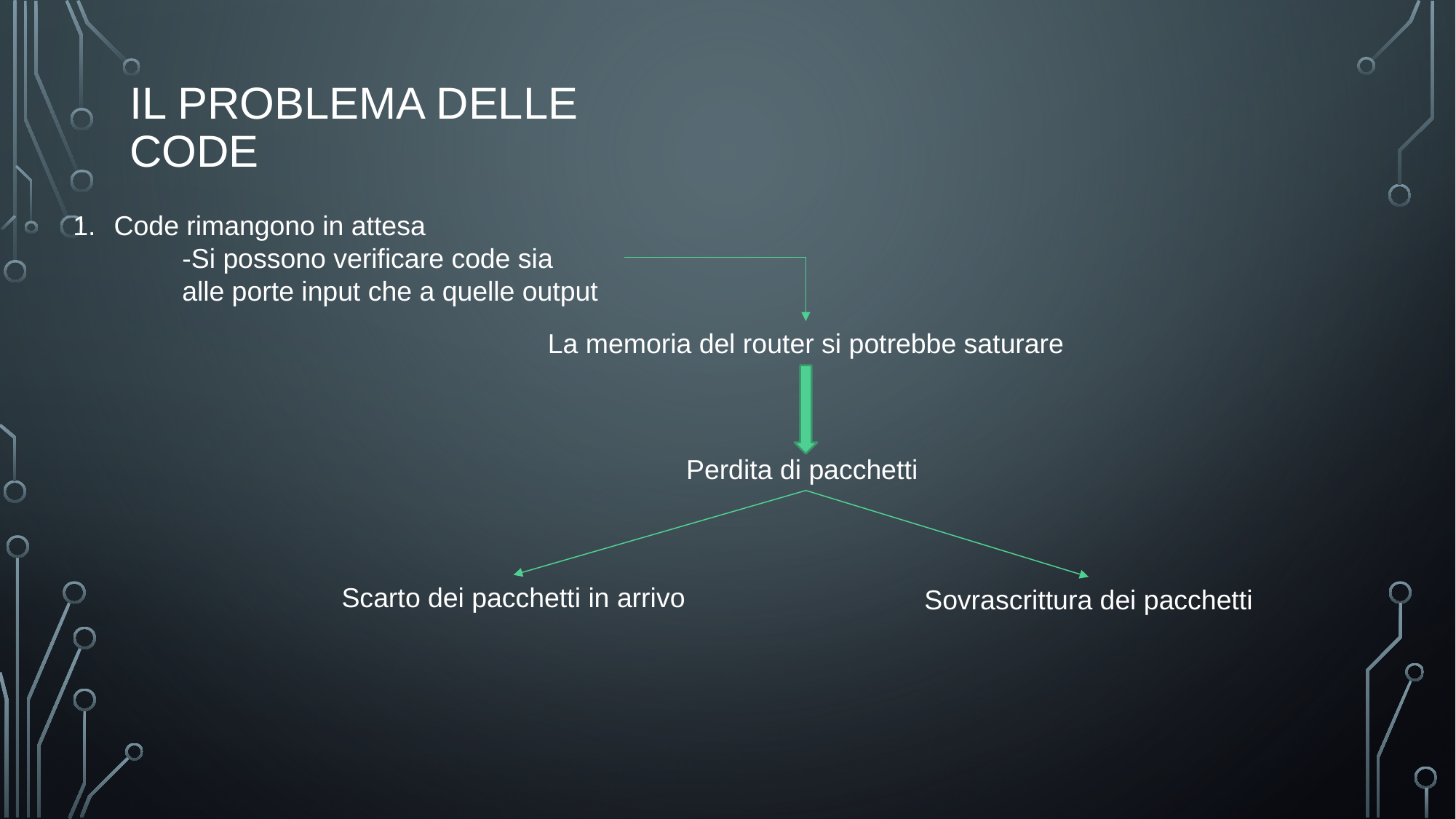

# Il problema delle code
Code rimangono in attesa
	-Si possono verificare code sia
	alle porte input che a quelle output
La memoria del router si potrebbe saturare

Perdita di pacchetti
Scarto dei pacchetti in arrivo
Sovrascrittura dei pacchetti